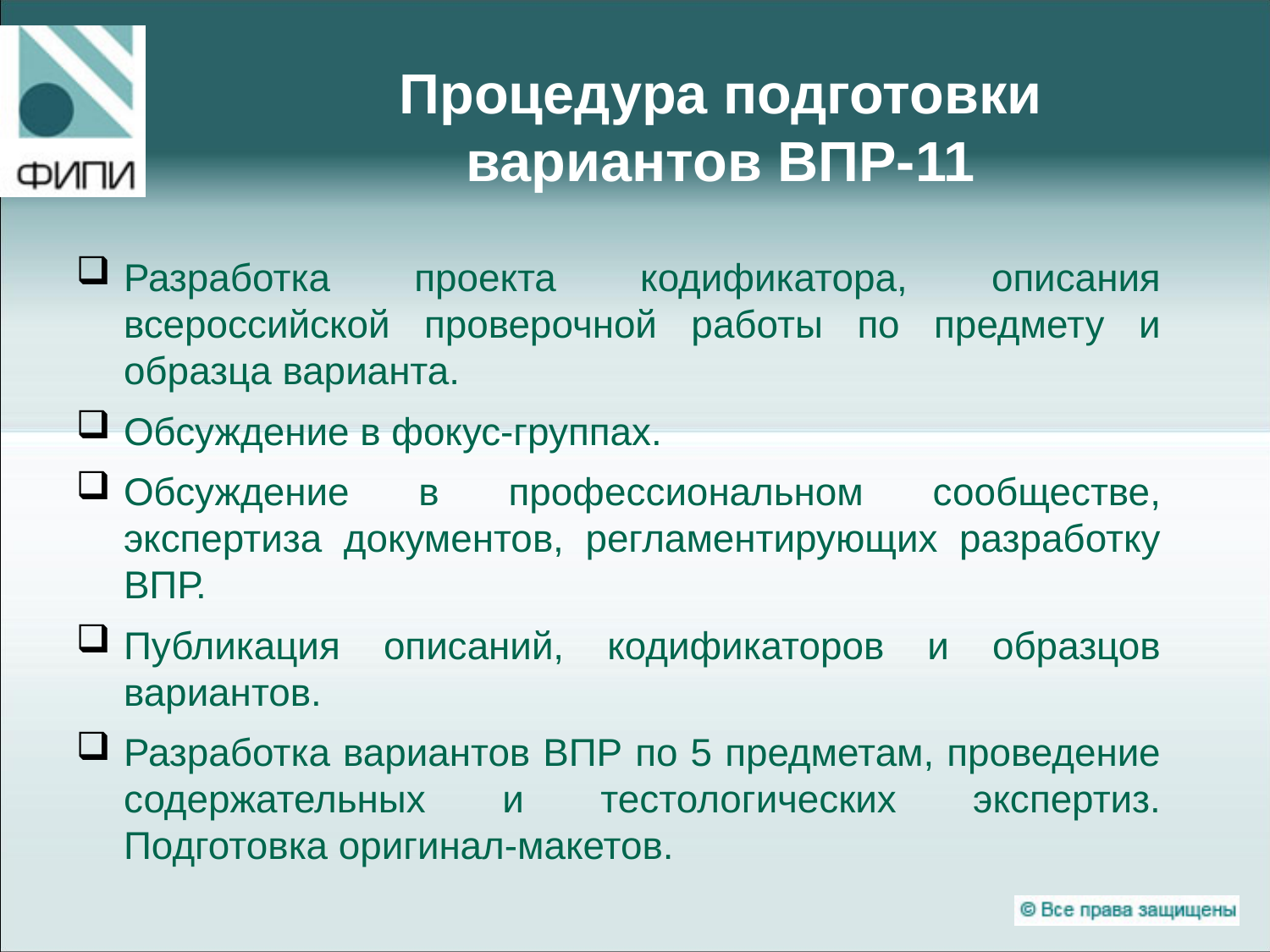

# Процедура подготовки вариантов ВПР-11
Разработка проекта кодификатора, описания всероссийской проверочной работы по предмету и образца варианта.
Обсуждение в фокус-группах.
Обсуждение в профессиональном сообществе, экспертиза документов, регламентирующих разработку ВПР.
Публикация описаний, кодификаторов и образцов вариантов.
Разработка вариантов ВПР по 5 предметам, проведение содержательных и тестологических экспертиз. Подготовка оригинал-макетов.